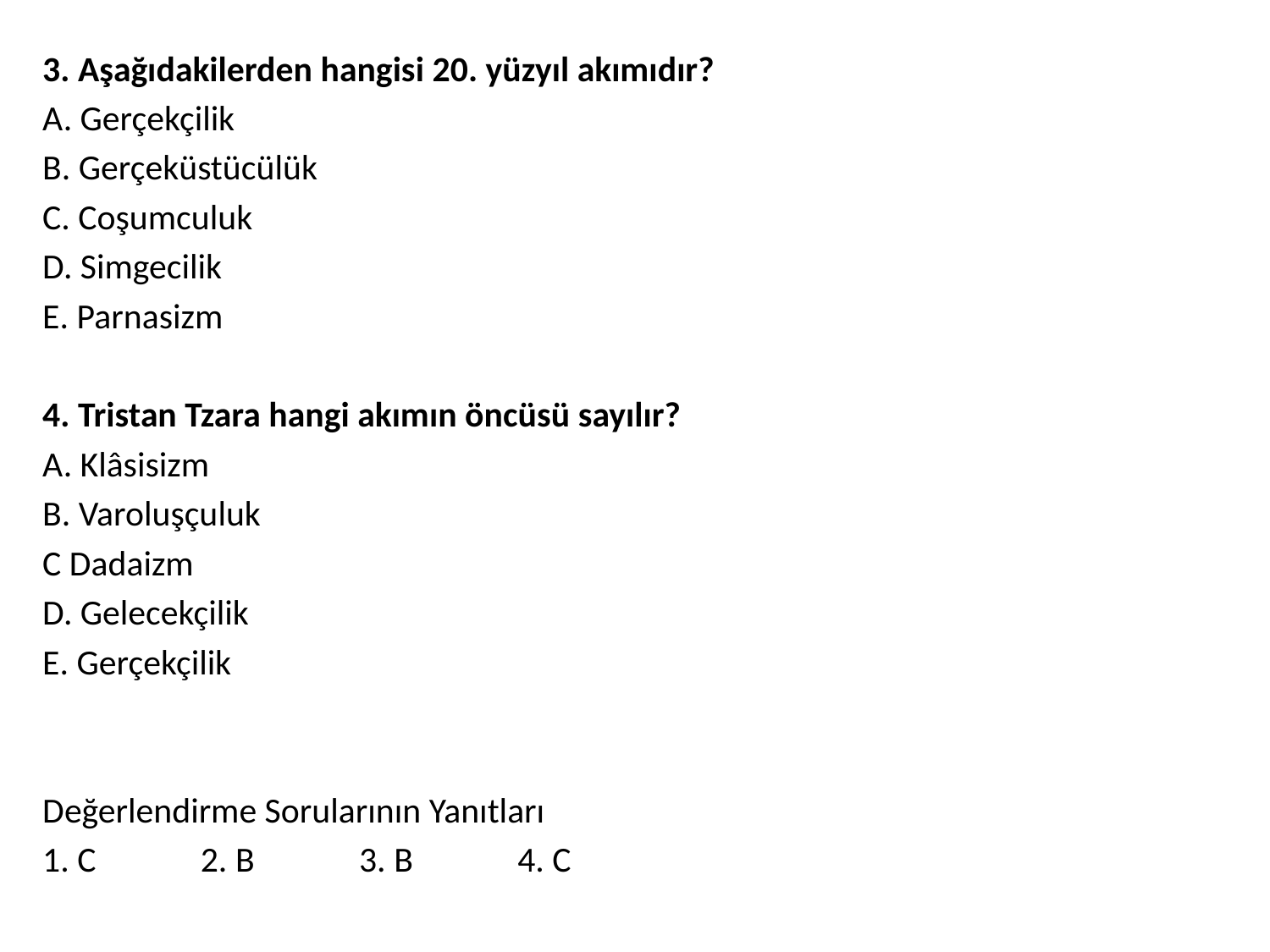

3. Aşağıdakilerden hangisi 20. yüzyıl akımıdır?
A. Gerçekçilik
B. Gerçeküstücülük
C. Coşumculuk
D. Simgecilik
E. Parnasizm

4. Tristan Tzara hangi akımın öncüsü sayılır?
A. Klâsisizm
B. Varoluşçuluk
C Dadaizm
D. Gelecekçilik
E. Gerçekçilik

Değerlendirme Sorularının Yanıtları
1. C             2. B             3. B             4. C